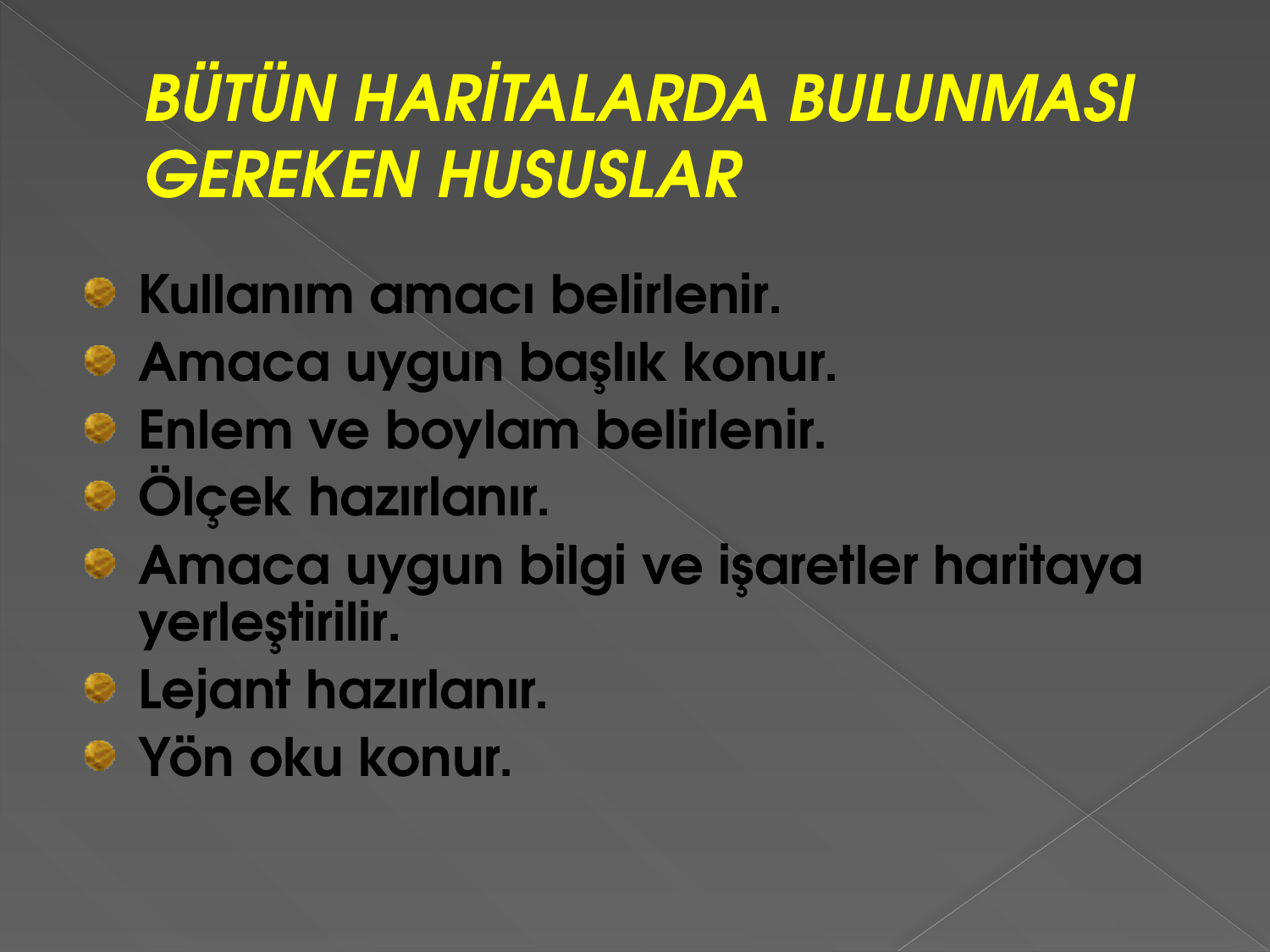

# BÜTÜN HARİTALARDA BULUNMASI GEREKEN HUSUSLAR
Kullanım amacı belirlenir.
Amaca uygun başlık konur.
Enlem ve boylam belirlenir.
Ölçek hazırlanır.
Amaca uygun bilgi ve işaretler haritaya yerleştirilir.
Lejant hazırlanır.
Yön oku konur.